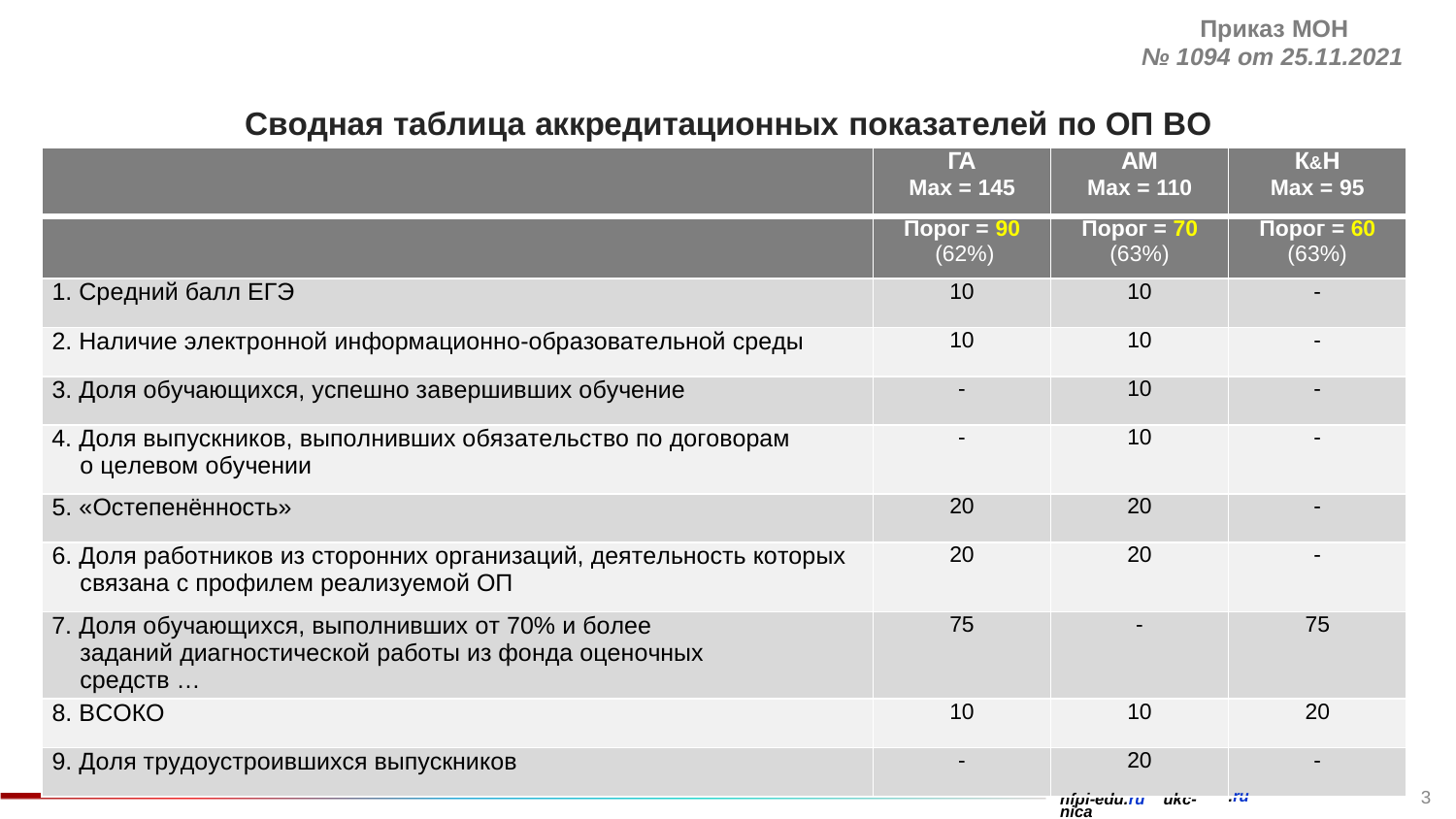

Приказ МОН
№ 1094 от 25.11.2021

Сводная таблица аккредитационных показателей по ОП ВО
|  | ГА Max = 145 | АМ Max = 110 | К&Н Max = 95 |
| --- | --- | --- | --- |
|  | Порог = 90 (62%) | Порог = 70 (63%) | Порог = 60 (63%) |
| 1. Средний балл ЕГЭ | 10 | 10 | - |
| 2. Наличие электронной информационно-образовательной среды | 10 | 10 | - |
| 3. Доля обучающихся, успешно завершивших обучение | - | 10 | - |
| 4. Доля выпускников, выполнивших обязательство по договорам о целевом обучении | - | 10 | - |
| 5. «Остепенённость» | 20 | 20 | - |
| 6. Доля работников из сторонних организаций, деятельность которых связана с профилем реализуемой ОП | 20 | 20 | - |
| 7. Доля обучающихся, выполнивших от 70% и более заданий диагностической работы из фонда оценочных средств … | 75 | - | 75 |
| 8. ВСОКО | 10 | 10 | 20 |
| 9. Доля трудоустроившихся выпускников | - | 20 | - |
|  |  | nfpi-edu.ru ukc-nica | .ru |
3